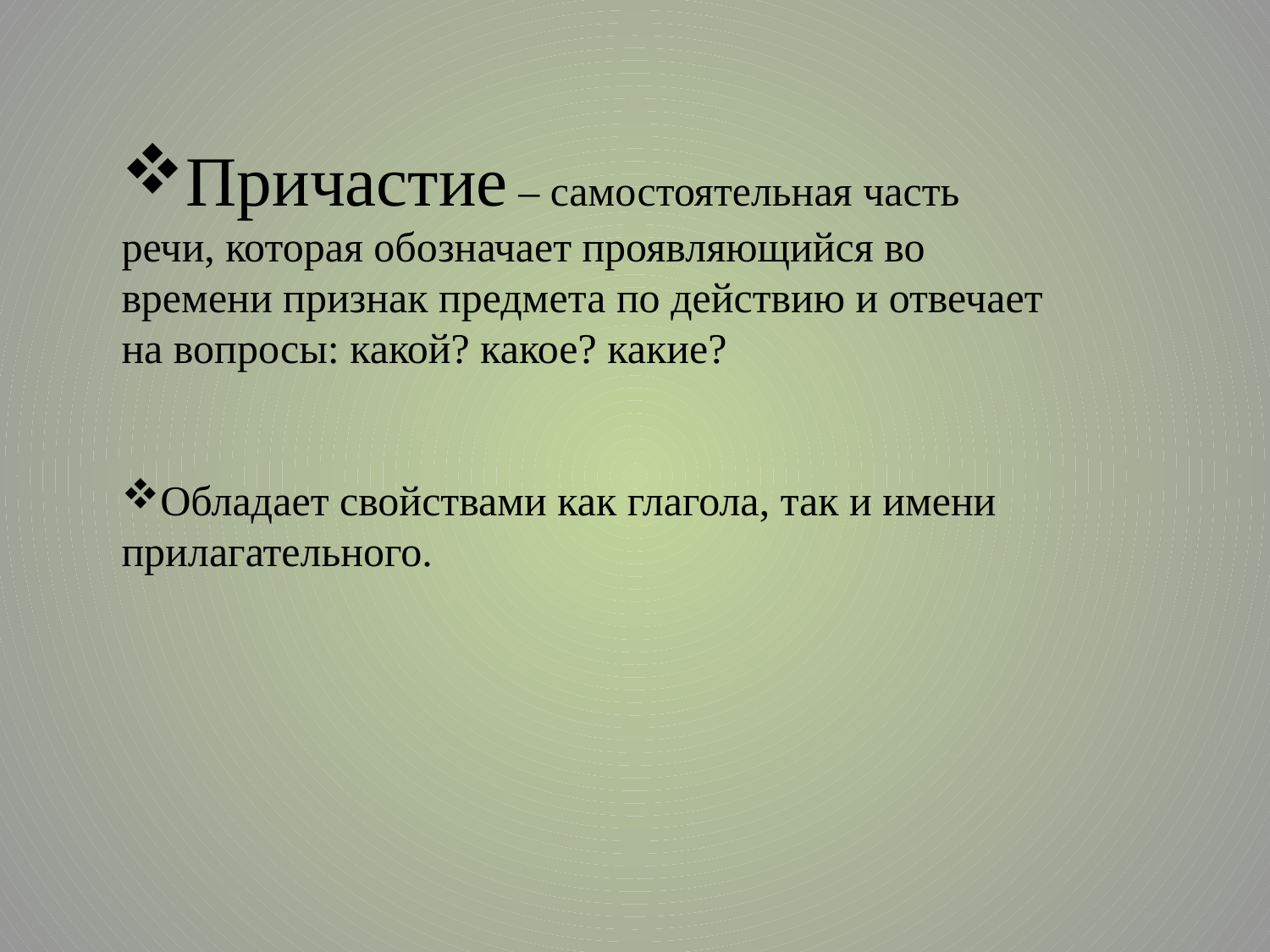

Причастие – самостоятельная часть речи, которая обозначает проявляющийся во времени признак предмета по действию и отвечает на вопросы: какой? какое? какие?

Обладает свойствами как глагола, так и имени прилагательного.